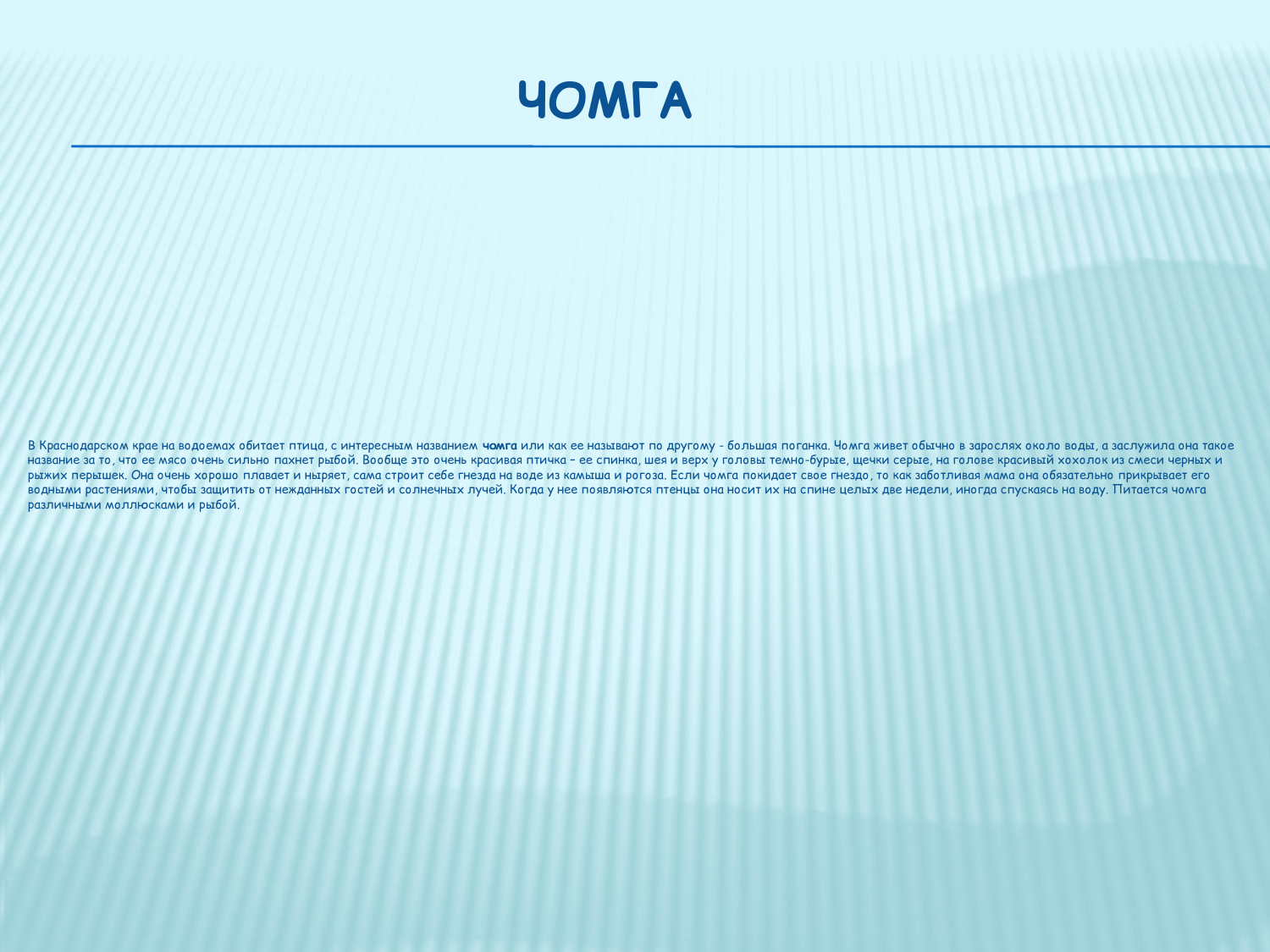

ЧОМГА
# В Краснодарском крае на водоемах обитает птица, с интересным названием чомга или как ее называют по другому - большая поганка. Чомга живет обычно в зарослях около воды, а заслужила она такое название за то, что ее мясо очень сильно пахнет рыбой. Вообще это очень красивая птичка – ее спинка, шея и верх у головы темно-бурые, щечки серые, на голове красивый хохолок из смеси черных и рыжих перышек. Она очень хорошо плавает и ныряет, сама строит себе гнезда на воде из камыша и рогоза. Если чомга покидает свое гнездо, то как заботливая мама она обязательно прикрывает его водными растениями, чтобы защитить от нежданных гостей и солнечных лучей. Когда у нее появляются птенцы она носит их на спине целых две недели, иногда спускаясь на воду. Питается чомга различными моллюсками и рыбой.